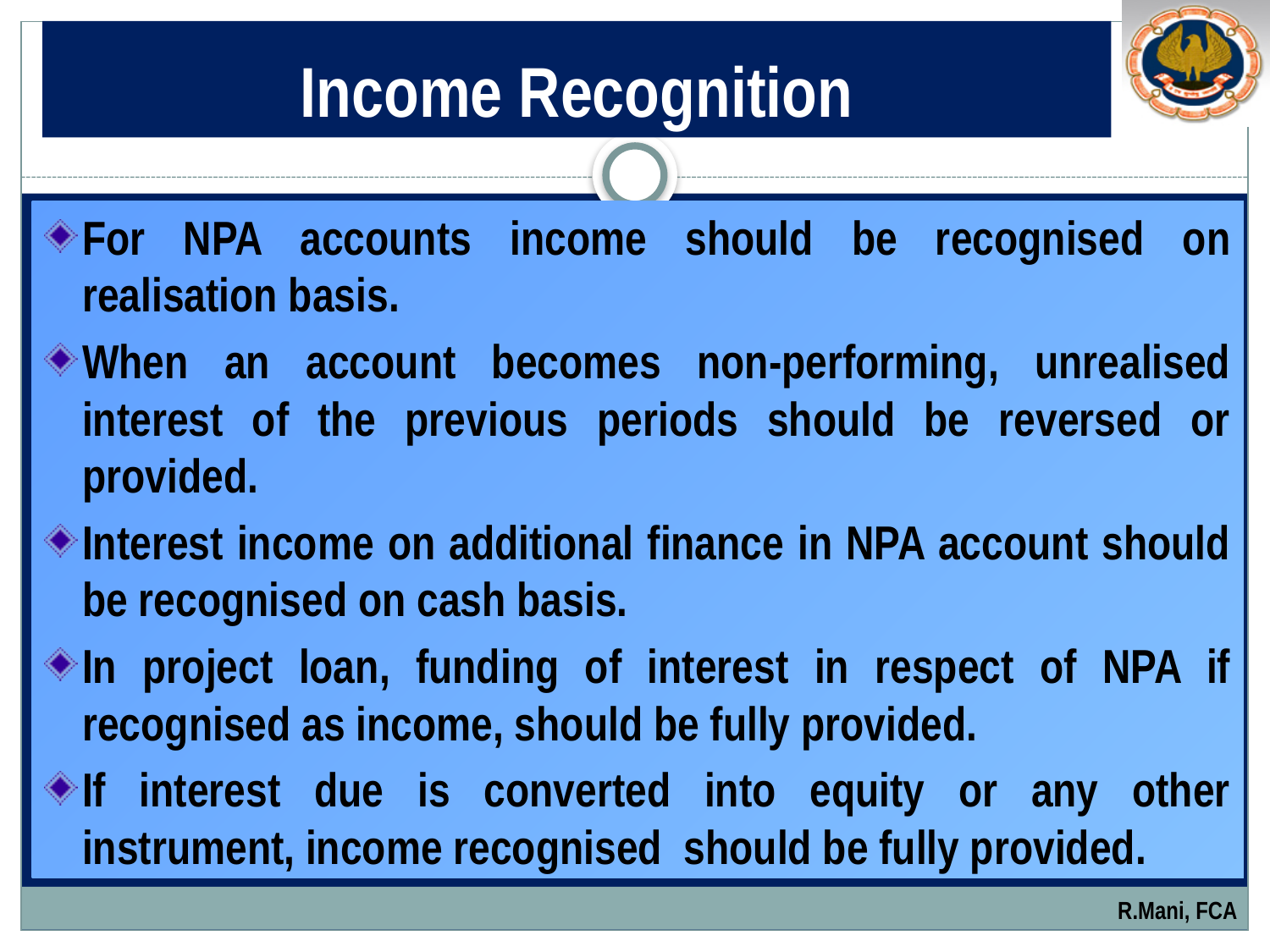

# Income Recognition
For NPA accounts income should be recognised on realisation basis.
When an account becomes non-performing, unrealised interest of the previous periods should be reversed or provided.
Interest income on additional finance in NPA account should be recognised on cash basis.
In project loan, funding of interest in respect of NPA if recognised as income, should be fully provided.
If interest due is converted into equity or any other instrument, income recognised  should be fully provided.